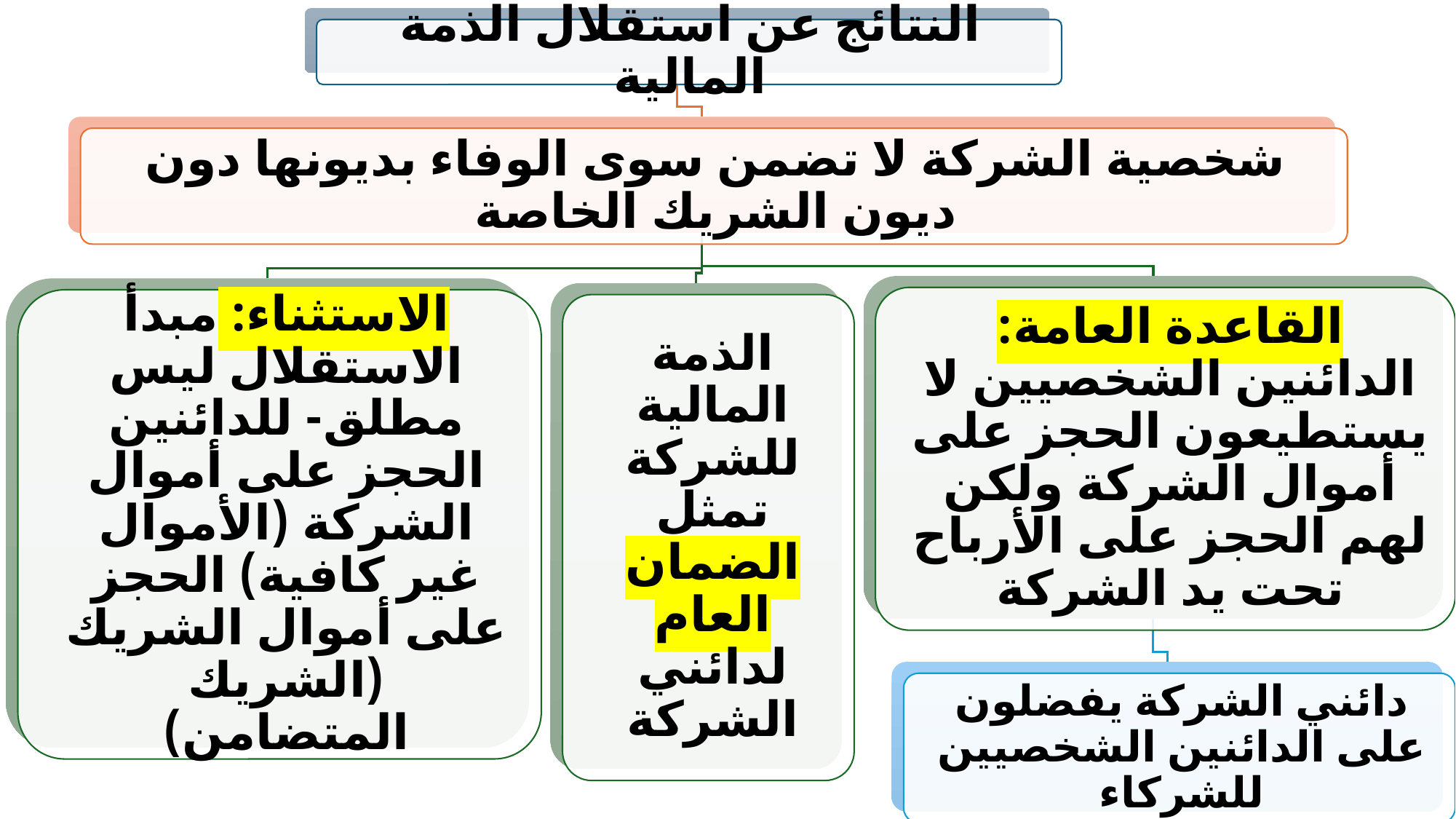

النتائج عن استقلال الذمة المالية
شخصية الشركة لا تضمن سوى الوفاء بديونها دون ديون الشريك الخاصة
القاعدة العامة: الدائنين الشخصيين لا يستطيعون الحجز على أموال الشركة ولكن لهم الحجز على الأرباح تحت يد الشركة
دائني الشركة يفضلون على الدائنين الشخصيين للشركاء
الاستثناء: مبدأ الاستقلال ليس مطلق- للدائنين الحجز على أموال الشركة (الأموال غير كافية) الحجز على أموال الشريك (الشريك المتضامن)
الذمة المالية للشركة تمثل الضمان العام لدائني الشركة